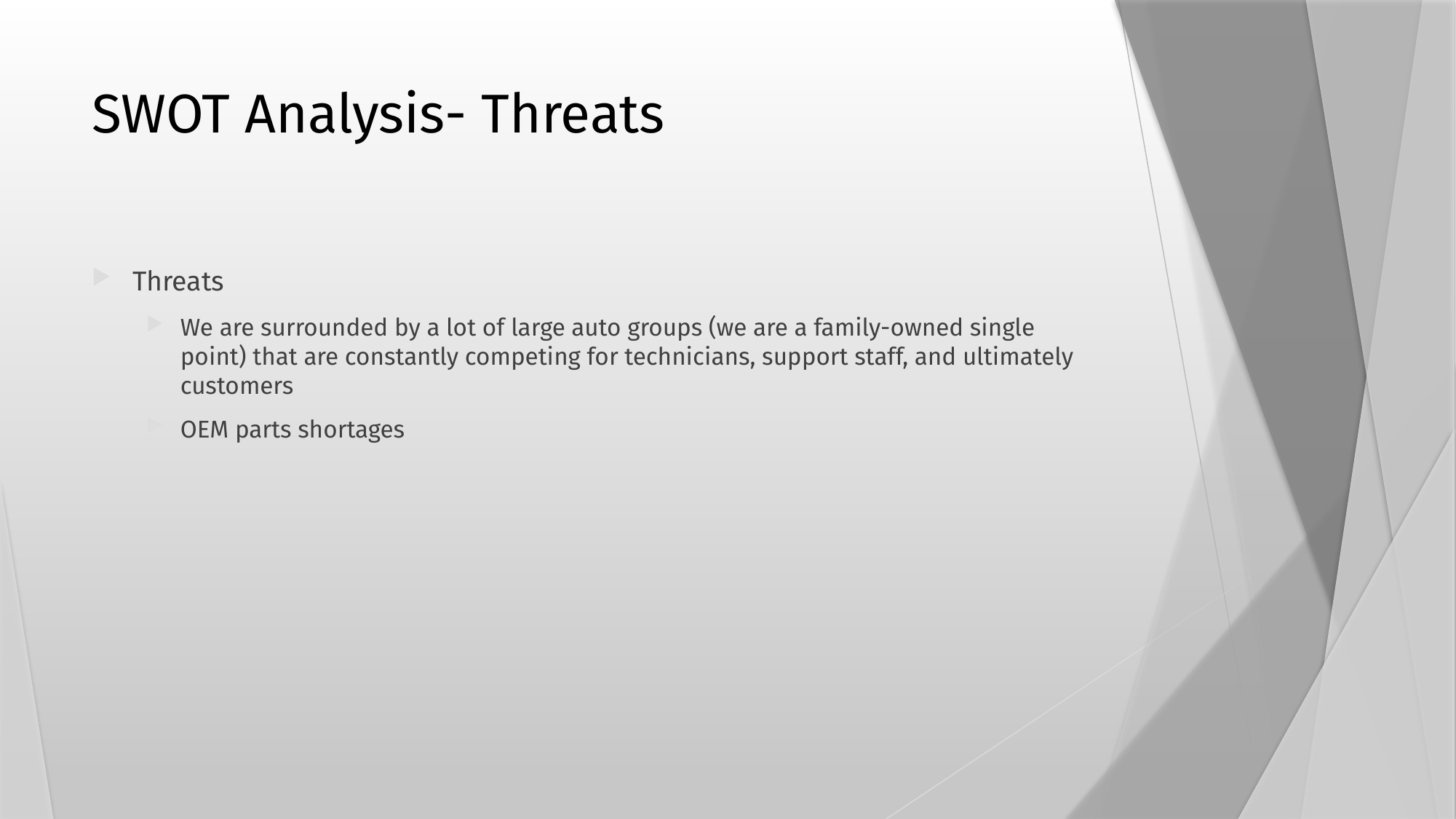

# SWOT Analysis- Threats
Threats
We are surrounded by a lot of large auto groups (we are a family-owned single point) that are constantly competing for technicians, support staff, and ultimately customers
OEM parts shortages